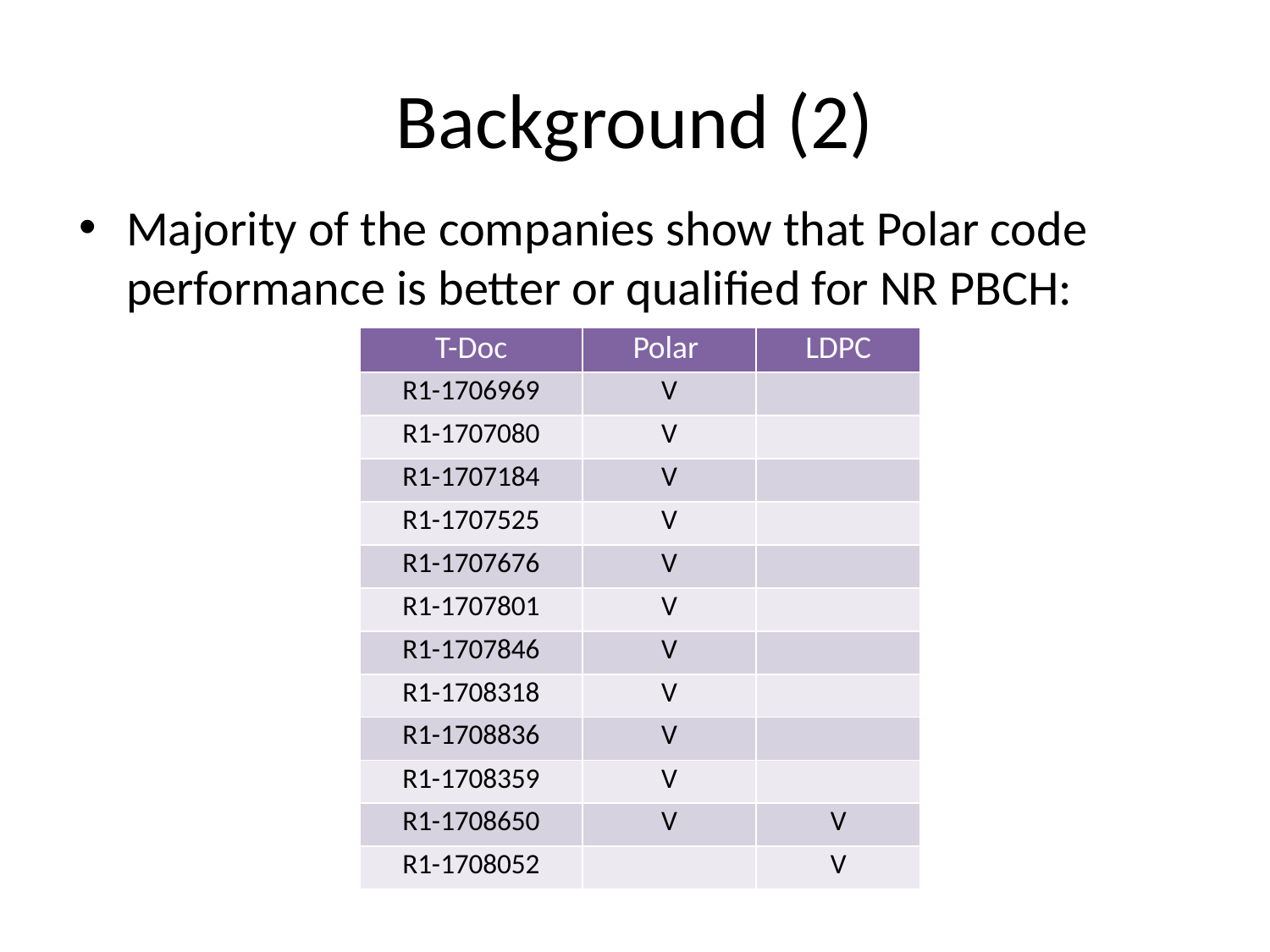

# Background (2)
Majority of the companies show that Polar code performance is better or qualified for NR PBCH:
| T-Doc | Polar | LDPC |
| --- | --- | --- |
| R1-1706969 | V |  |
| R1-1707080 | V |  |
| R1-1707184 | V |  |
| R1-1707525 | V |  |
| R1-1707676 | V |  |
| R1-1707801 | V |  |
| R1-1707846 | V |  |
| R1-1708318 | V |  |
| R1-1708836 | V |  |
| R1-1708359 | V |  |
| R1-1708650 | V | V |
| R1-1708052 |  | V |